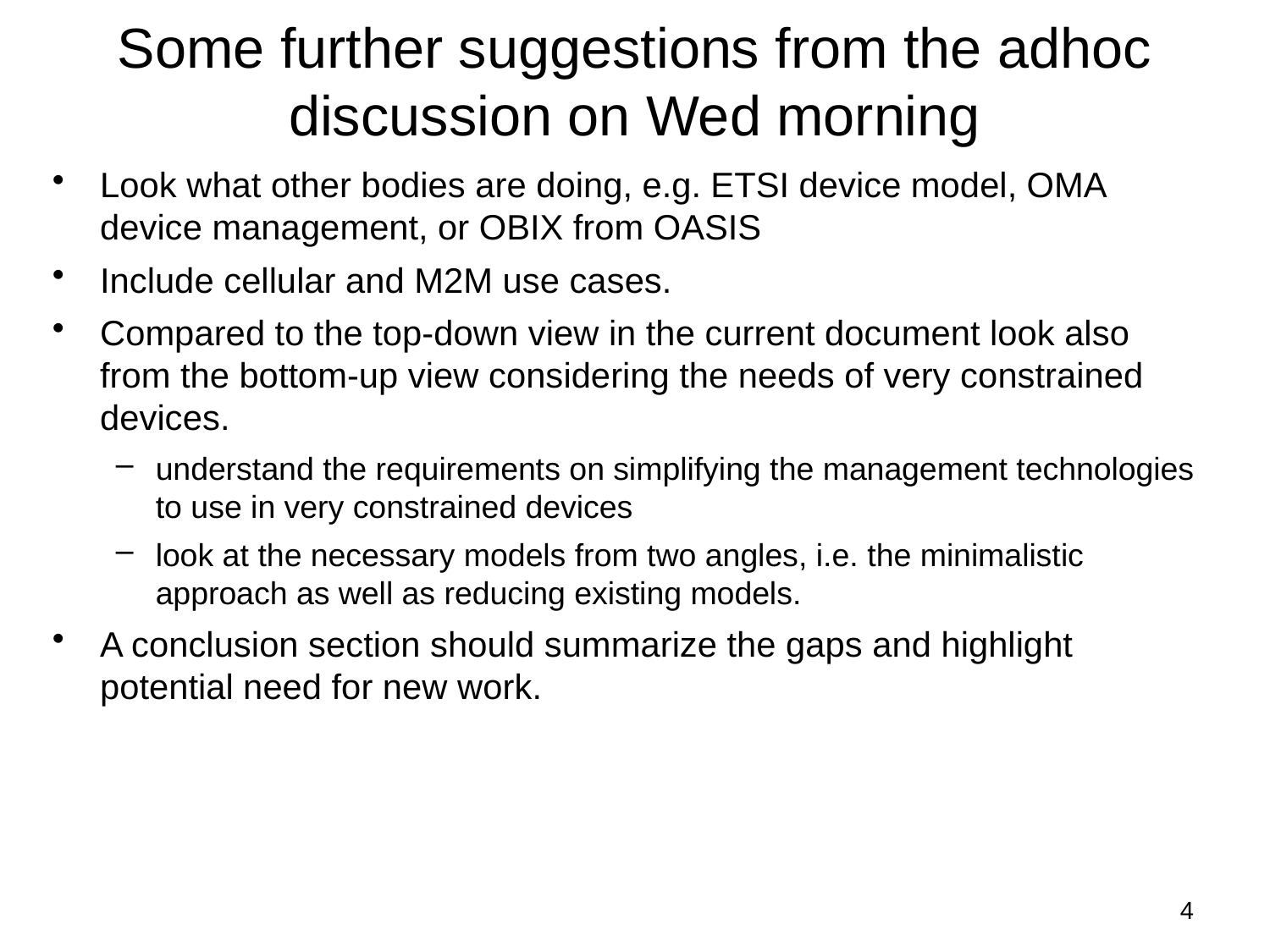

# Some further suggestions from the adhoc discussion on Wed morning
Look what other bodies are doing, e.g. ETSI device model, OMA device management, or OBIX from OASIS
Include cellular and M2M use cases.
Compared to the top-down view in the current document look also from the bottom-up view considering the needs of very constrained devices.
understand the requirements on simplifying the management technologies to use in very constrained devices
look at the necessary models from two angles, i.e. the minimalistic approach as well as reducing existing models.
A conclusion section should summarize the gaps and highlight potential need for new work.

4